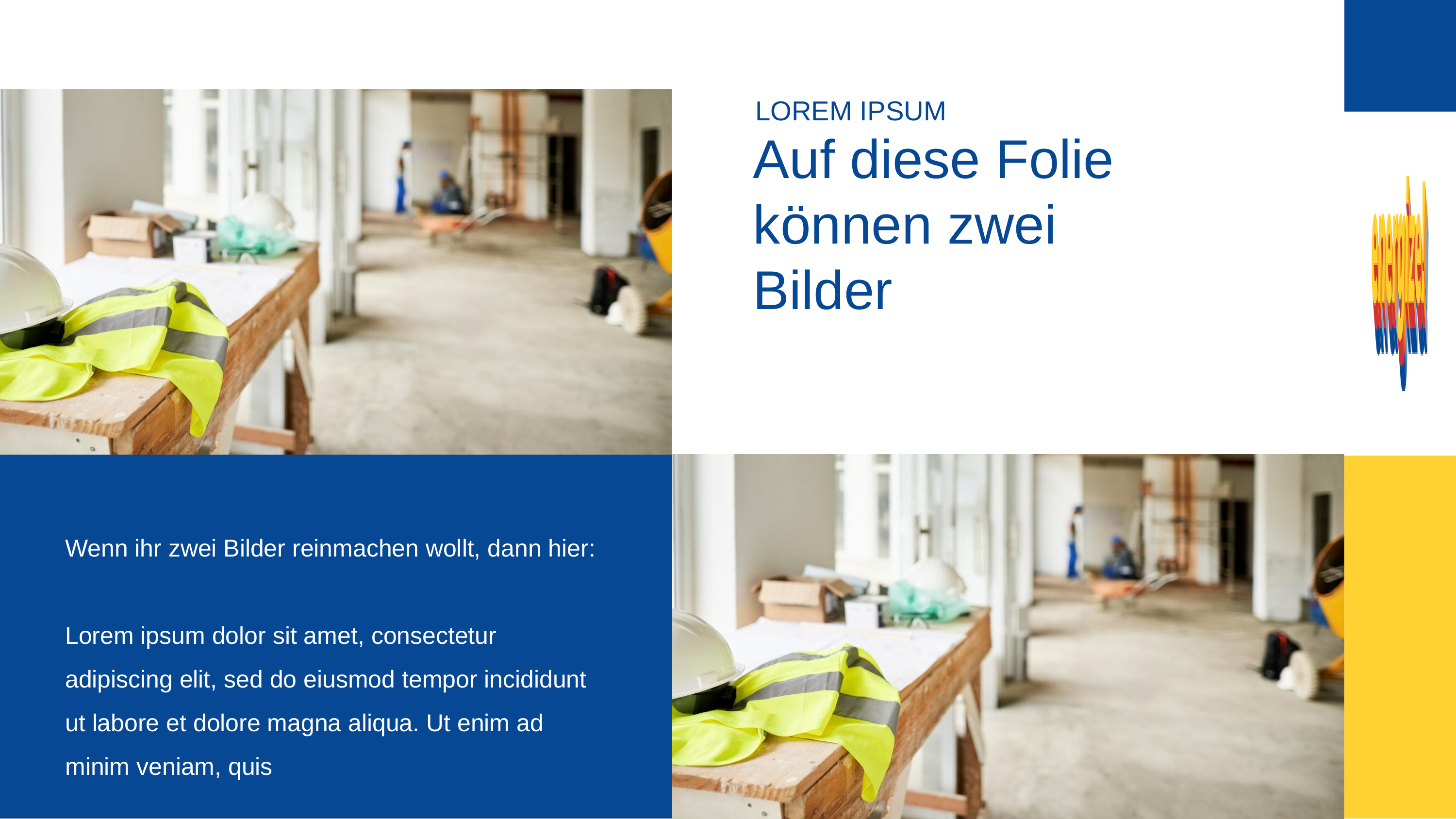

LOREM IPSUM
Auf diese Folie können zwei Bilder

Wenn ihr zwei Bilder reinmachen wollt, dann hier:

Lorem ipsum dolor sit amet, consectetur adipiscing elit, sed do eiusmod tempor incididunt ut labore et dolore magna aliqua. Ut enim ad minim veniam, quis